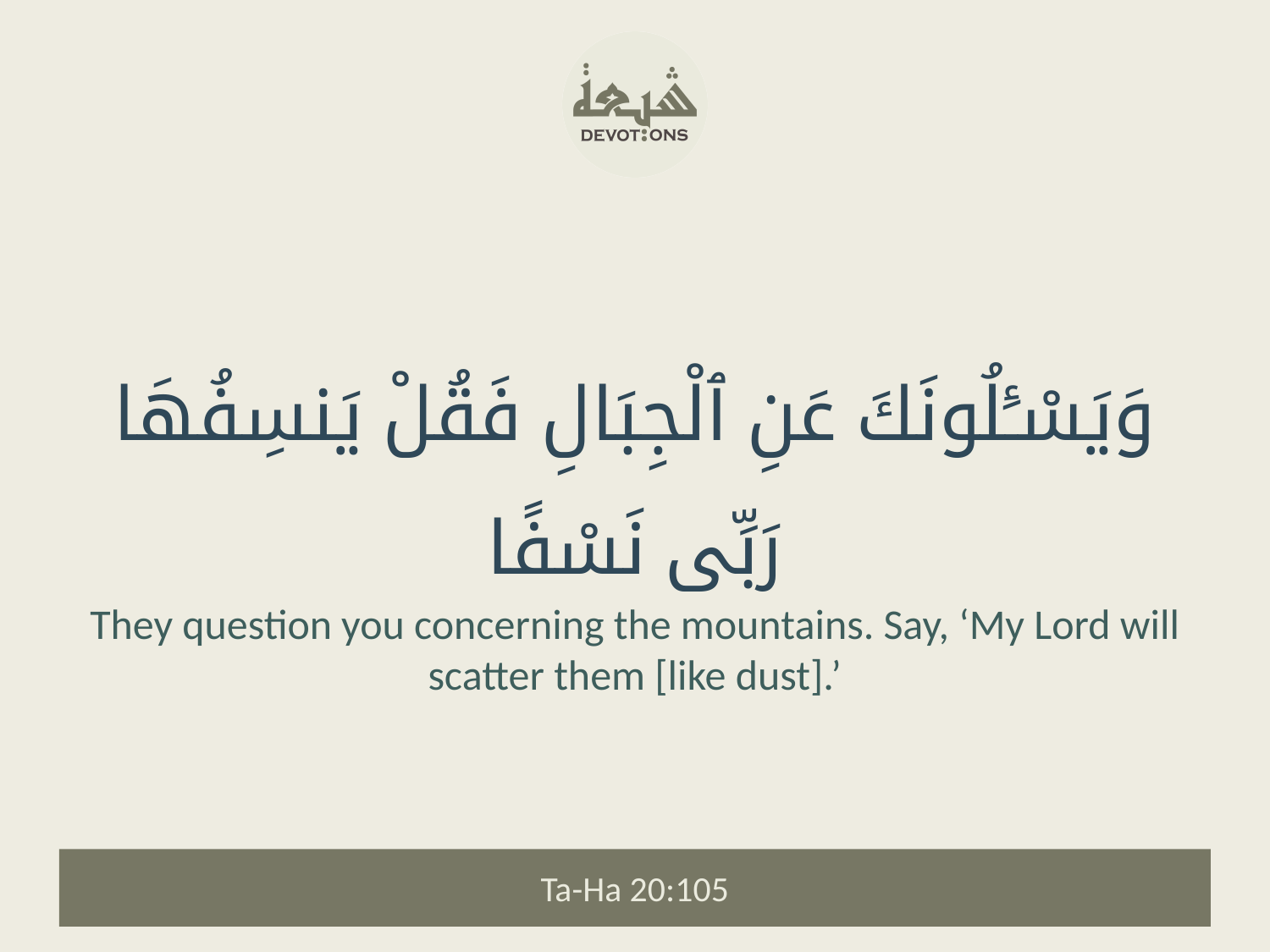

وَيَسْـَٔلُونَكَ عَنِ ٱلْجِبَالِ فَقُلْ يَنسِفُهَا رَبِّى نَسْفًا
They question you concerning the mountains. Say, ‘My Lord will scatter them [like dust].’
Ta-Ha 20:105